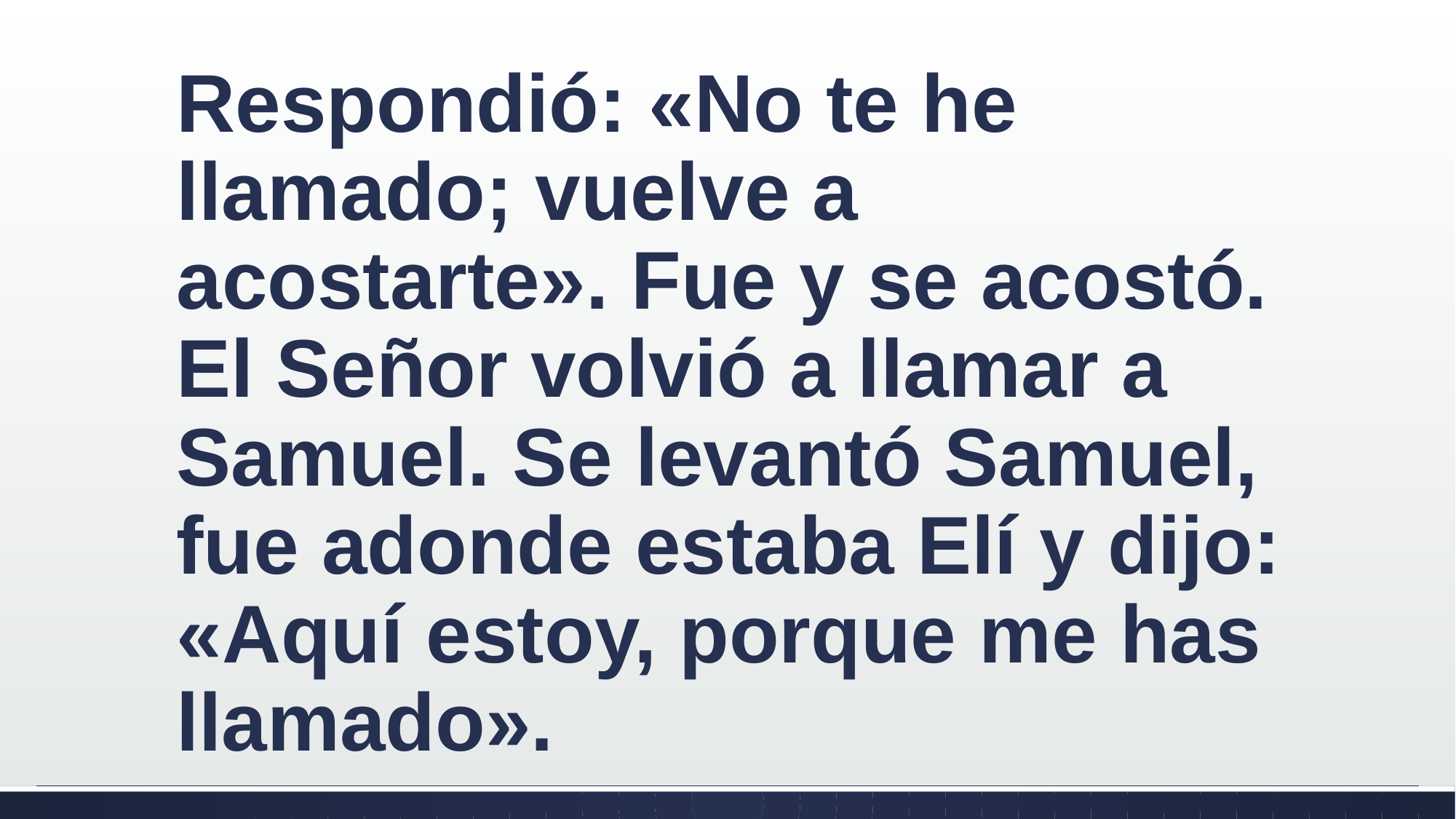

#
Respondió: «No te he llamado; vuelve a acostarte». Fue y se acostó. El Señor volvió a llamar a Samuel. Se levantó Samuel, fue adonde estaba Elí y dijo: «Aquí estoy, porque me has llamado».